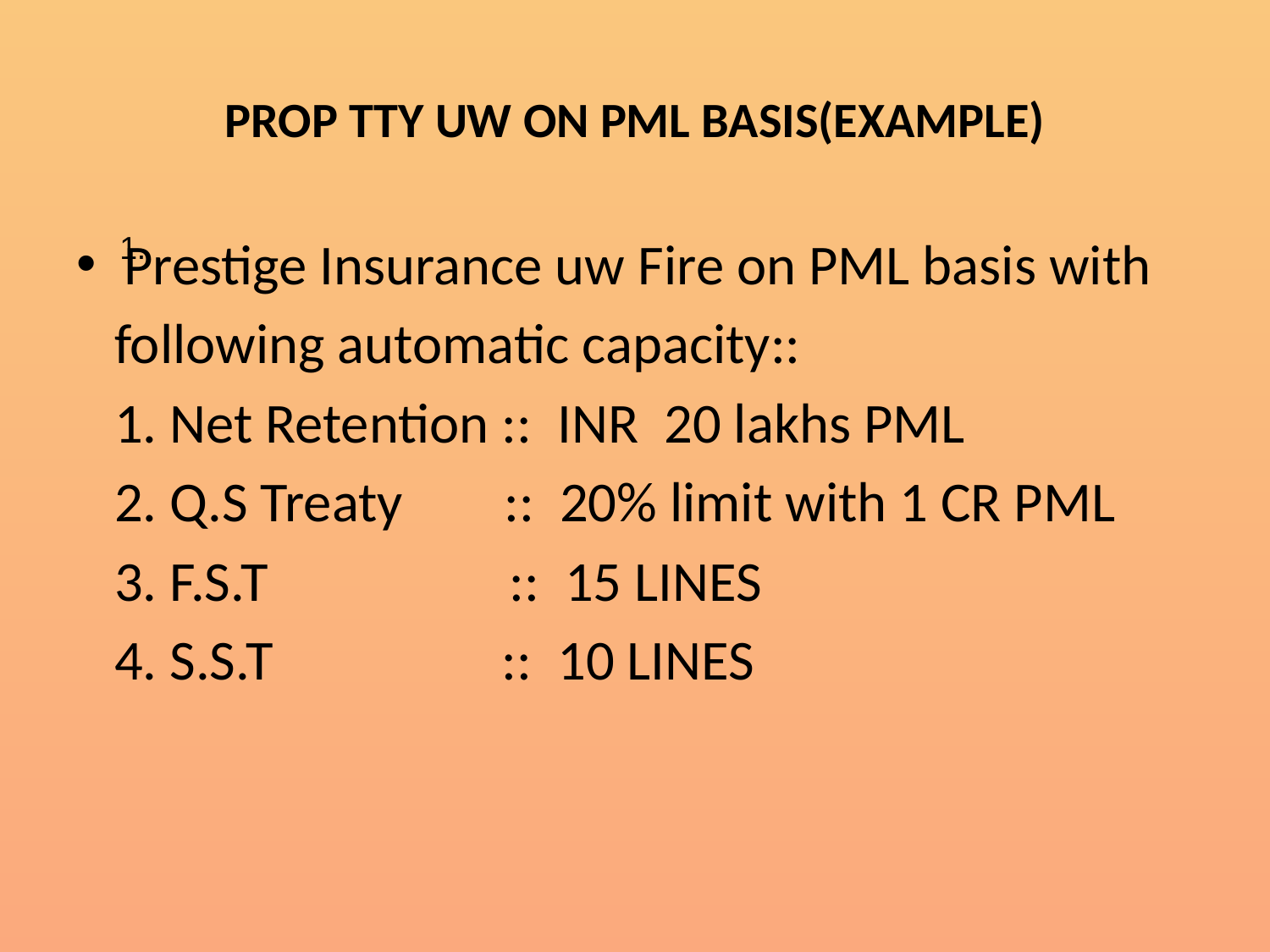

# PROP TTY UW ON PML BASIS(EXAMPLE)
1.

Prestige Insurance uw Fire on PML basis with
   following automatic capacity::
   1. Net Retention ::  INR  20 lakhs PML
   2. Q.S Treaty        ::  20% limit with 1 CR PML
   3. F.S.T                   ::  15 LINES
   4. S.S.T                  ::  10 LINES